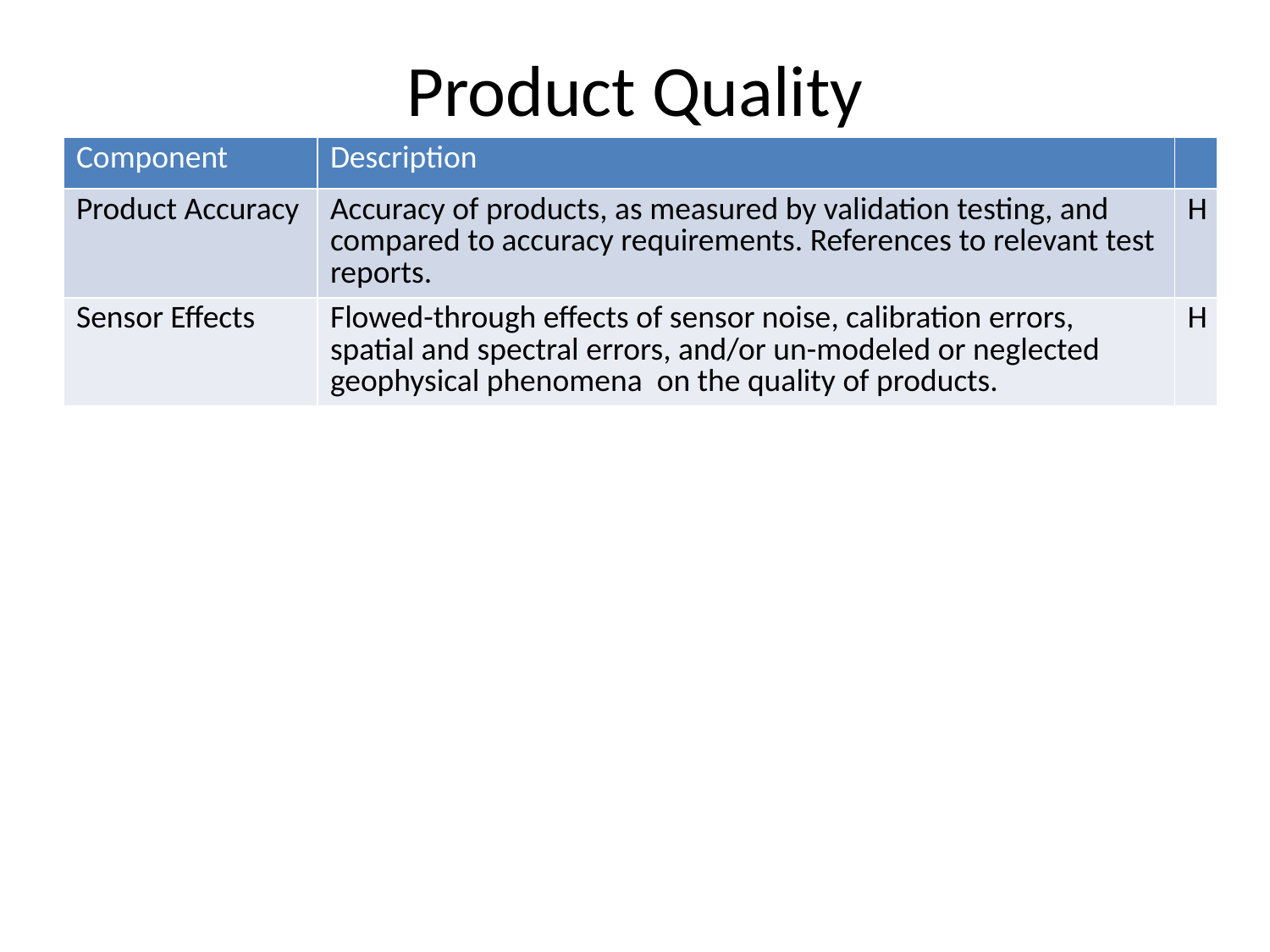

# Product Quality
| Component | Description |  |
| --- | --- | --- |
| Product Accuracy | Accuracy of products, as measured by validation testing, and compared to accuracy requirements. References to relevant test reports. | H |
| Sensor Effects | Flowed-through effects of sensor noise, calibration errors, spatial and spectral errors, and/or un-modeled or neglected geophysical phenomena on the quality of products. | H |